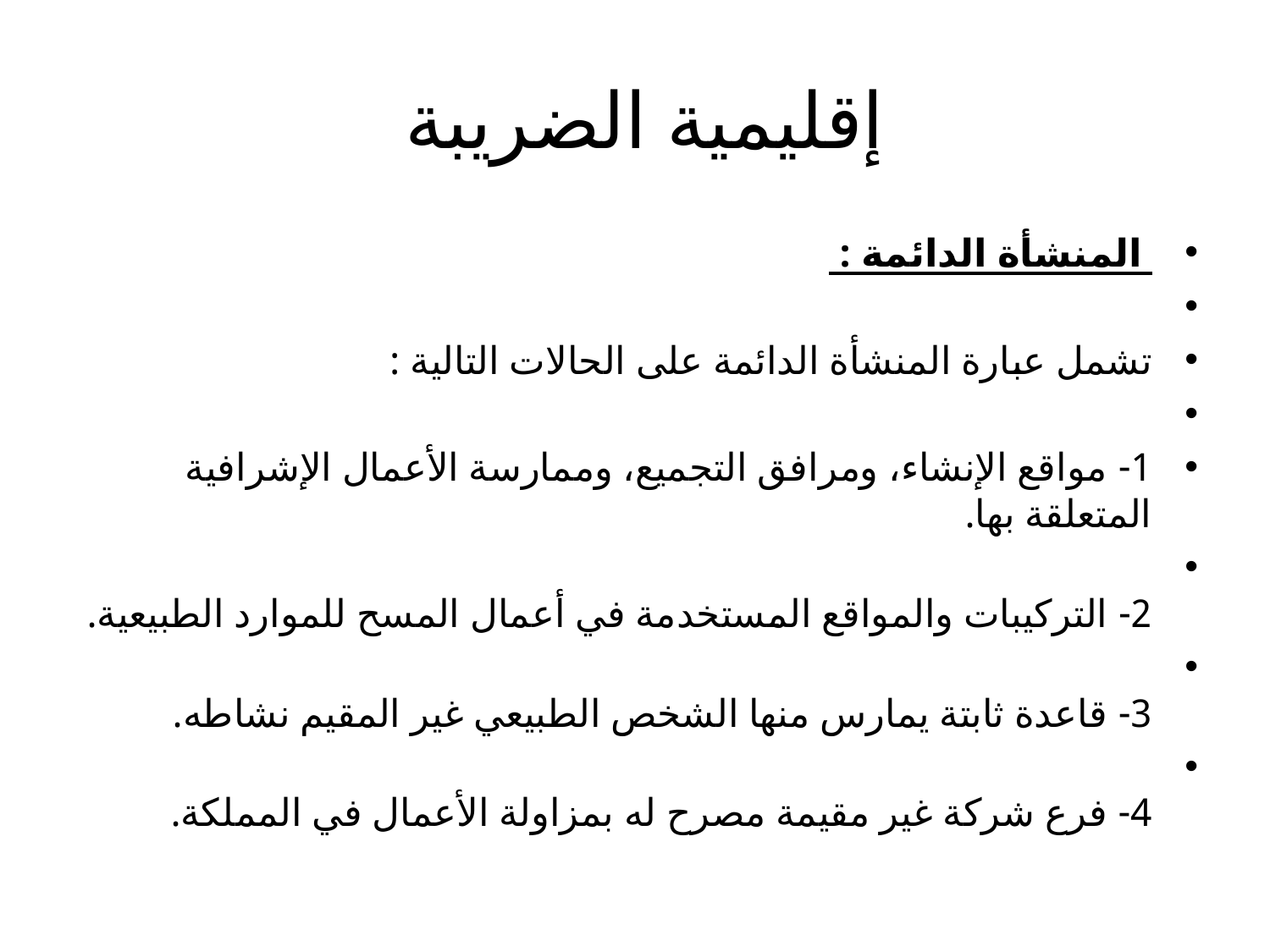

# إقليمية الضريبة
 المنشأة الدائمة :

تشمل عبارة المنشأة الدائمة على الحالات التالية :

1- مواقع الإنشاء، ومرافق التجميع، وممارسة الأعمال الإشرافية المتعلقة بها.
2- التركيبات والمواقع المستخدمة في أعمال المسح للموارد الطبيعية.
3- قاعدة ثابتة يمارس منها الشخص الطبيعي غير المقيم نشاطه.
4- فرع شركة غير مقيمة مصرح له بمزاولة الأعمال في المملكة.